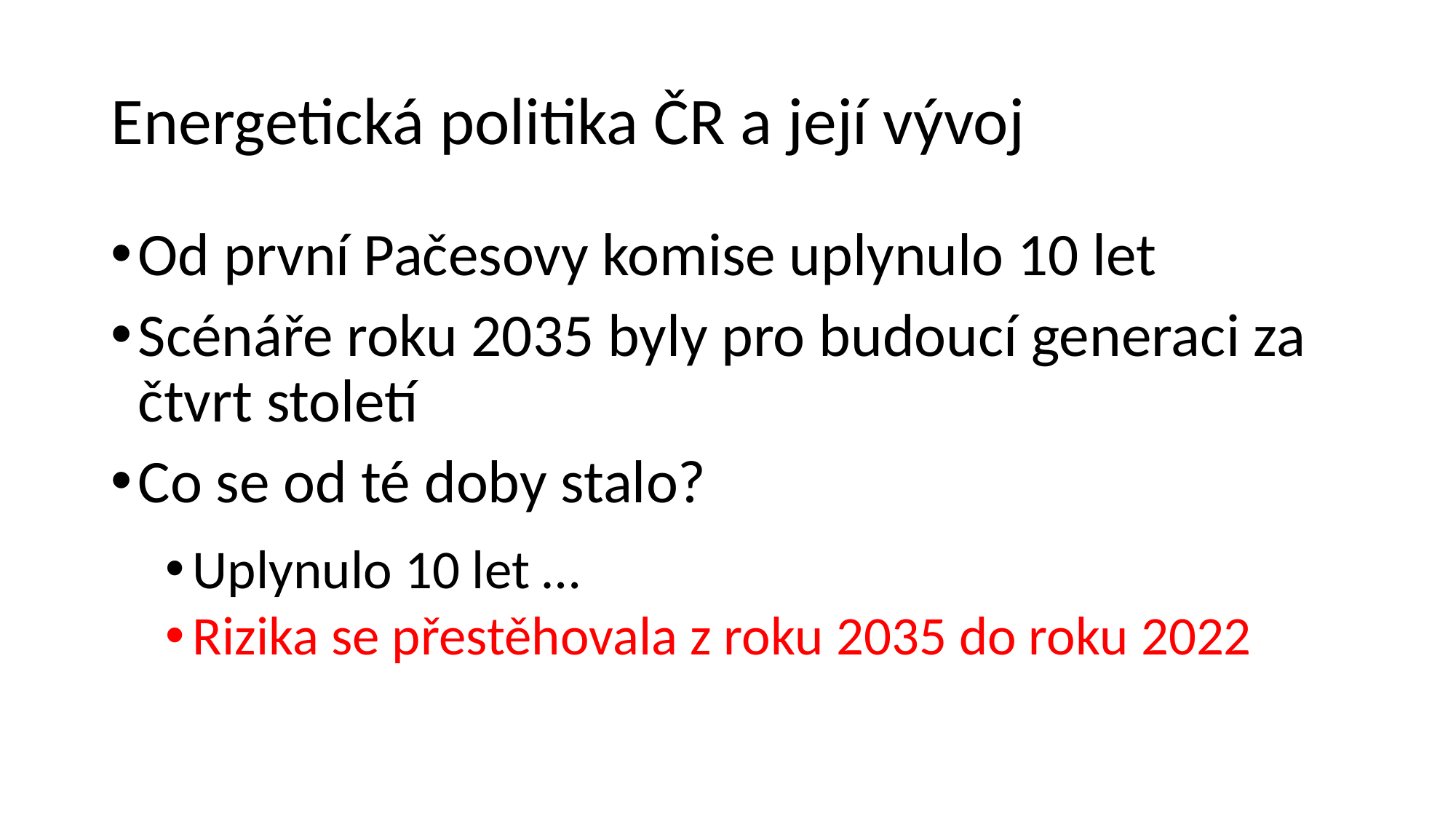

# Energetická politika ČR a její vývoj
Od první Pačesovy komise uplynulo 10 let
Scénáře roku 2035 byly pro budoucí generaci za čtvrt století
Co se od té doby stalo?
Uplynulo 10 let …
Rizika se přestěhovala z roku 2035 do roku 2022